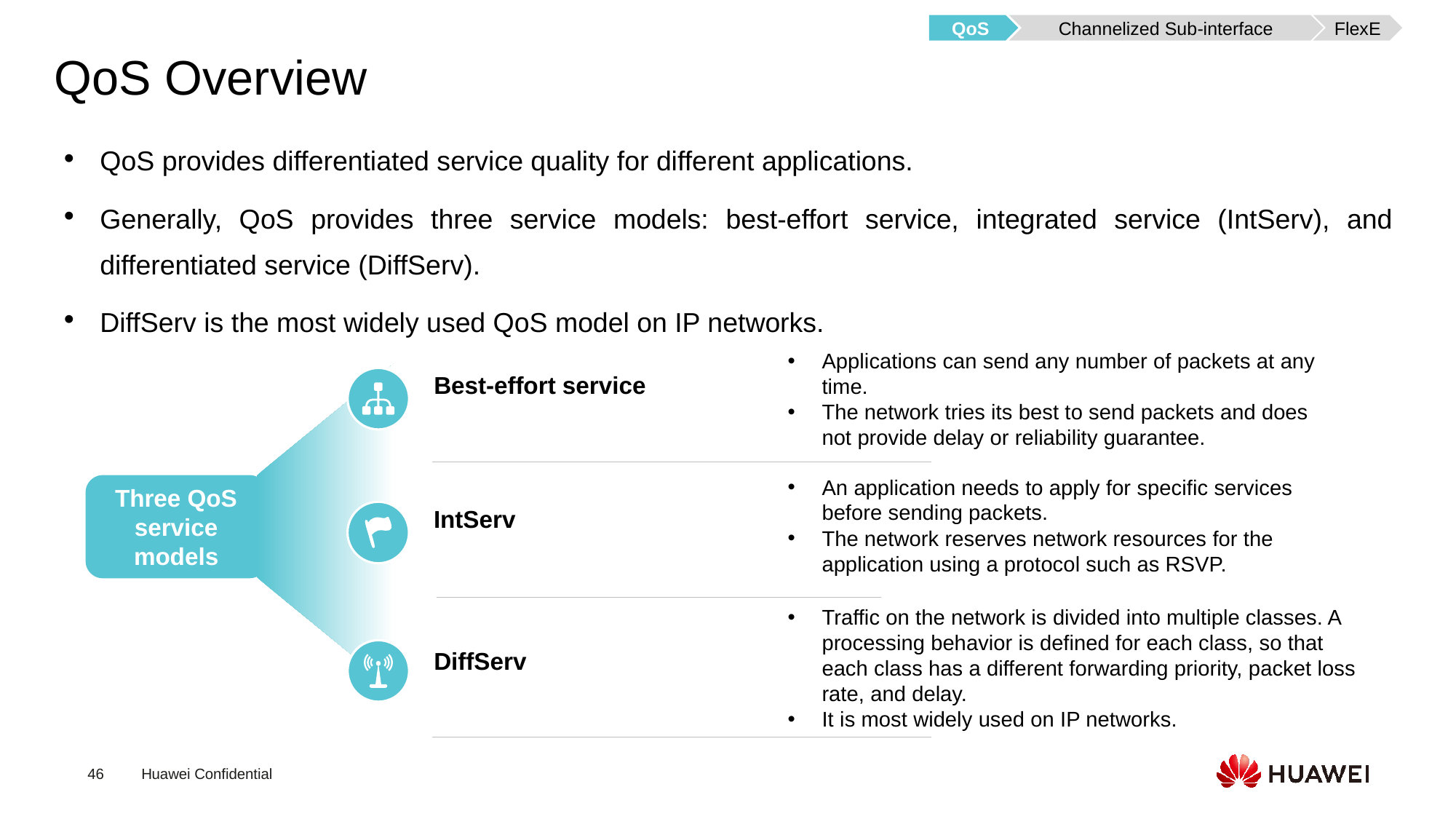

Channelized Sub-interface
QoS
FlexE
# QoS Overview
QoS provides differentiated service quality for different applications.
Generally, QoS provides three service models: best-effort service, integrated service (IntServ), and differentiated service (DiffServ).
DiffServ is the most widely used QoS model on IP networks.

Applications can send any number of packets at any time.
The network tries its best to send packets and does not provide delay or reliability guarantee.
Best-effort service

Three QoS service models
An application needs to apply for specific services before sending packets.
The network reserves network resources for the application using a protocol such as RSVP.
IntServ

Traffic on the network is divided into multiple classes. A processing behavior is defined for each class, so that each class has a different forwarding priority, packet loss rate, and delay.
It is most widely used on IP networks.
DiffServ